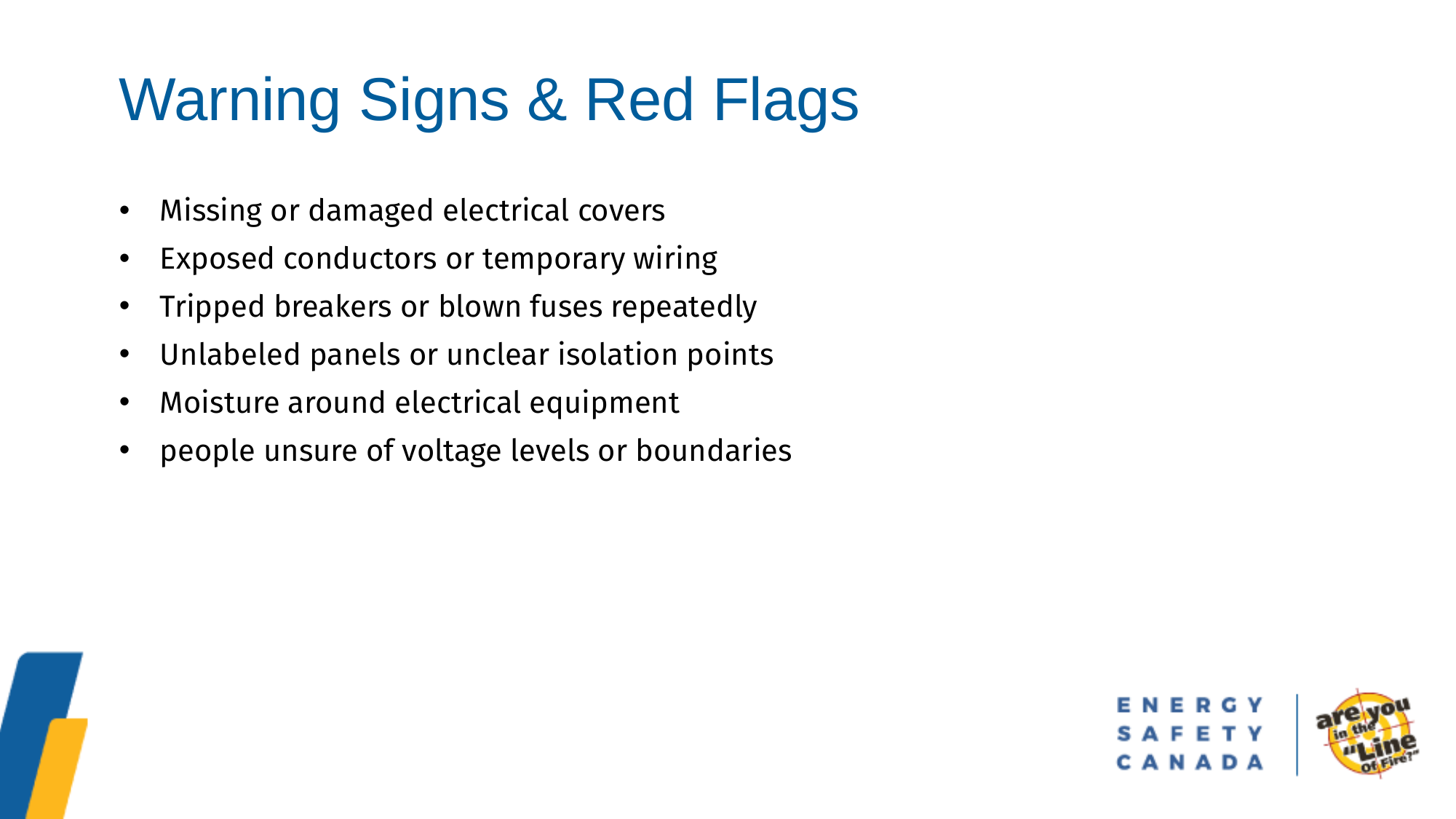

Warning Signs & Red Flags
Missing or damaged electrical covers
Exposed conductors or temporary wiring
Tripped breakers or blown fuses repeatedly
Unlabeled panels or unclear isolation points
Moisture around electrical equipment
people unsure of voltage levels or boundaries